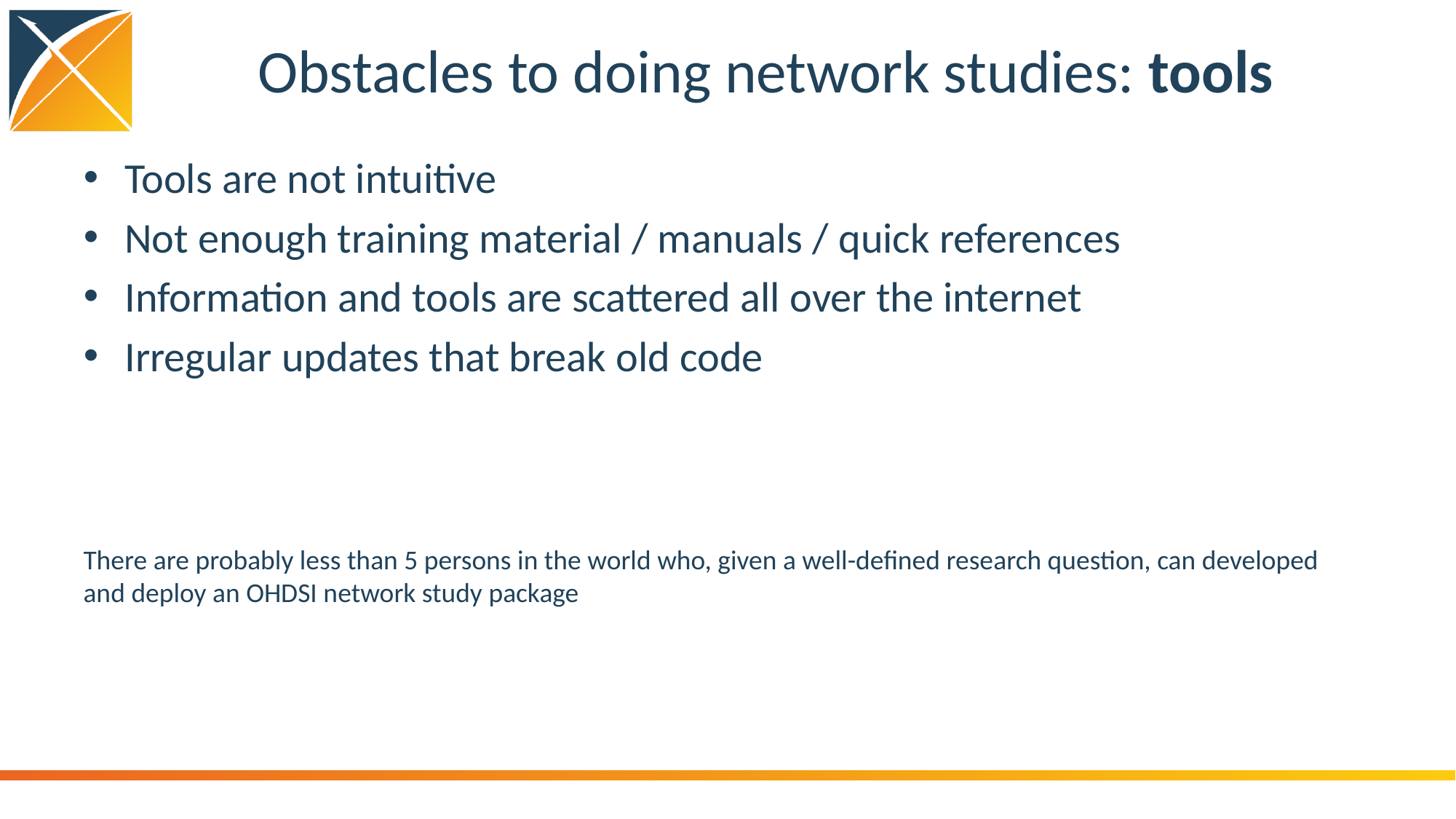

# Obstacles to doing network studies: tools
Tools are not intuitive
Not enough training material / manuals / quick references
Information and tools are scattered all over the internet
Irregular updates that break old code

There are probably less than 5 persons in the world who, given a well-defined research question, can developed and deploy an OHDSI network study package